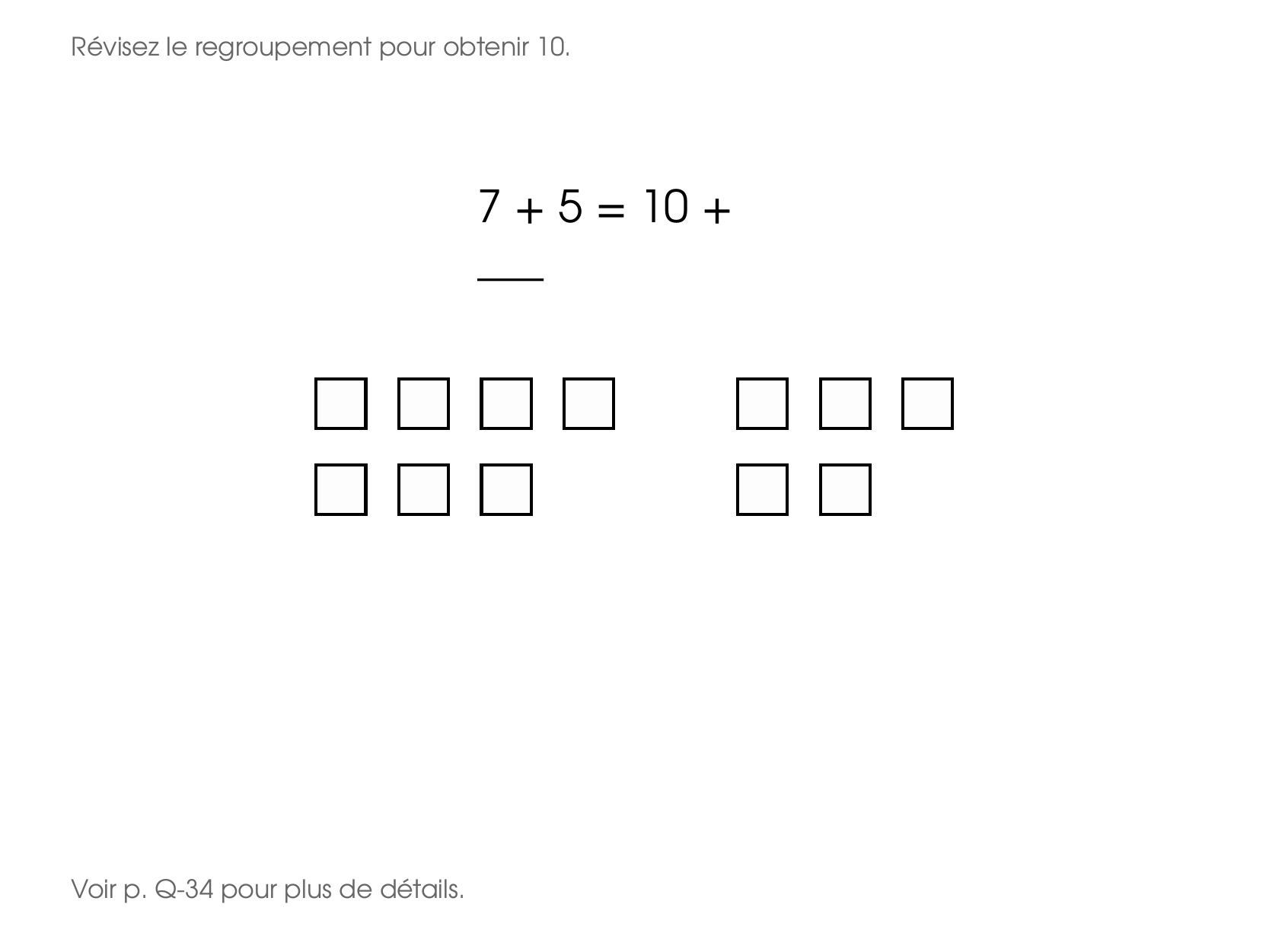

Révisez le regroupement pour obtenir 10.
7 + 5 = 10 + ___

Voir p. Q-34 pour plus de détails.